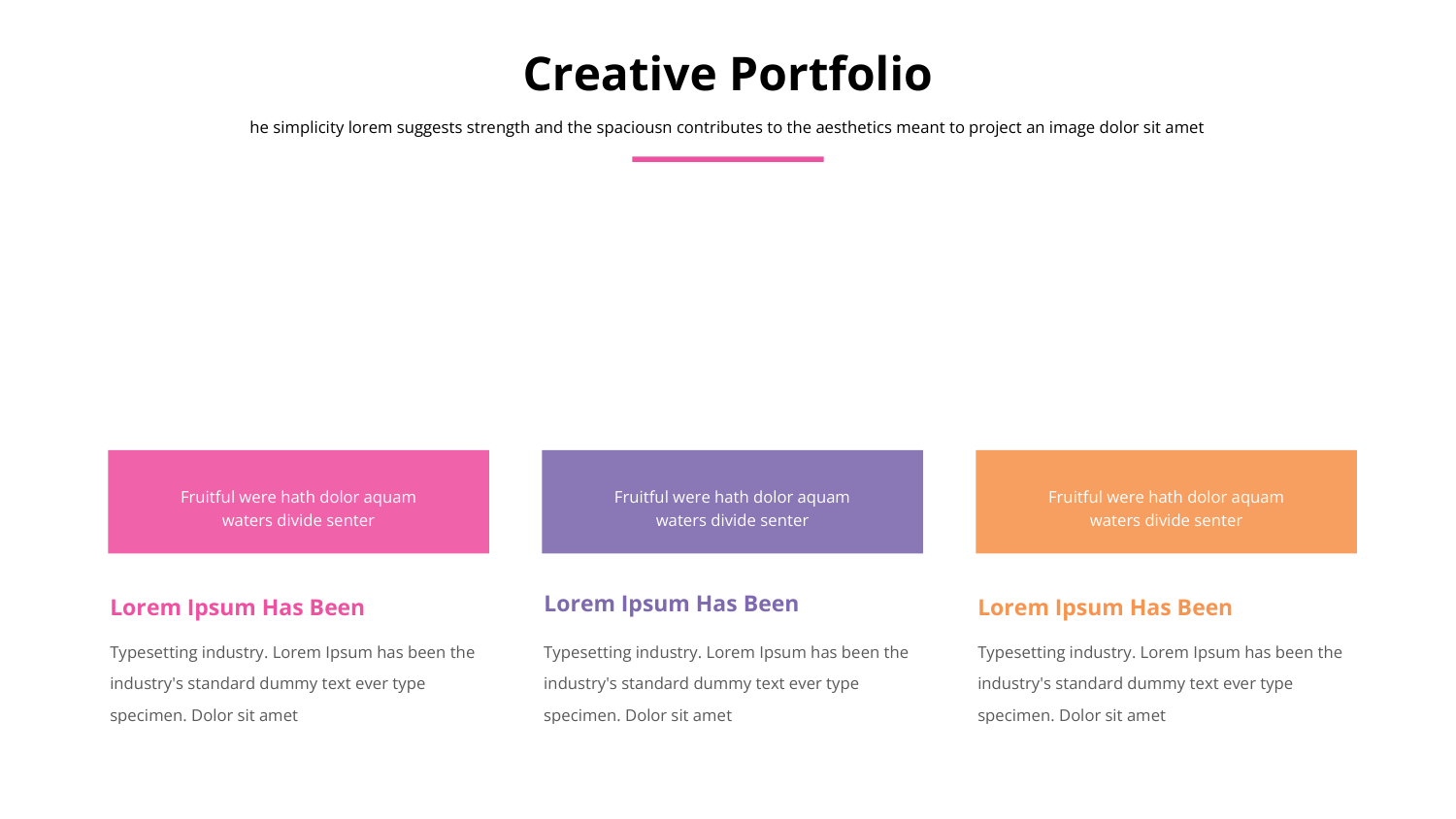

Creative Portfolio
he simplicity lorem suggests strength and the spaciousn contributes to the aesthetics meant to project an image dolor sit amet

Fruitful were hath dolor aquam waters divide senter
Fruitful were hath dolor aquam waters divide senter
Fruitful were hath dolor aquam waters divide senter
Lorem Ipsum Has Been
Lorem Ipsum Has Been
Lorem Ipsum Has Been
Typesetting industry. Lorem Ipsum has been the industry's standard dummy text ever type specimen. Dolor sit amet
Typesetting industry. Lorem Ipsum has been the industry's standard dummy text ever type specimen. Dolor sit amet
Typesetting industry. Lorem Ipsum has been the industry's standard dummy text ever type specimen. Dolor sit amet